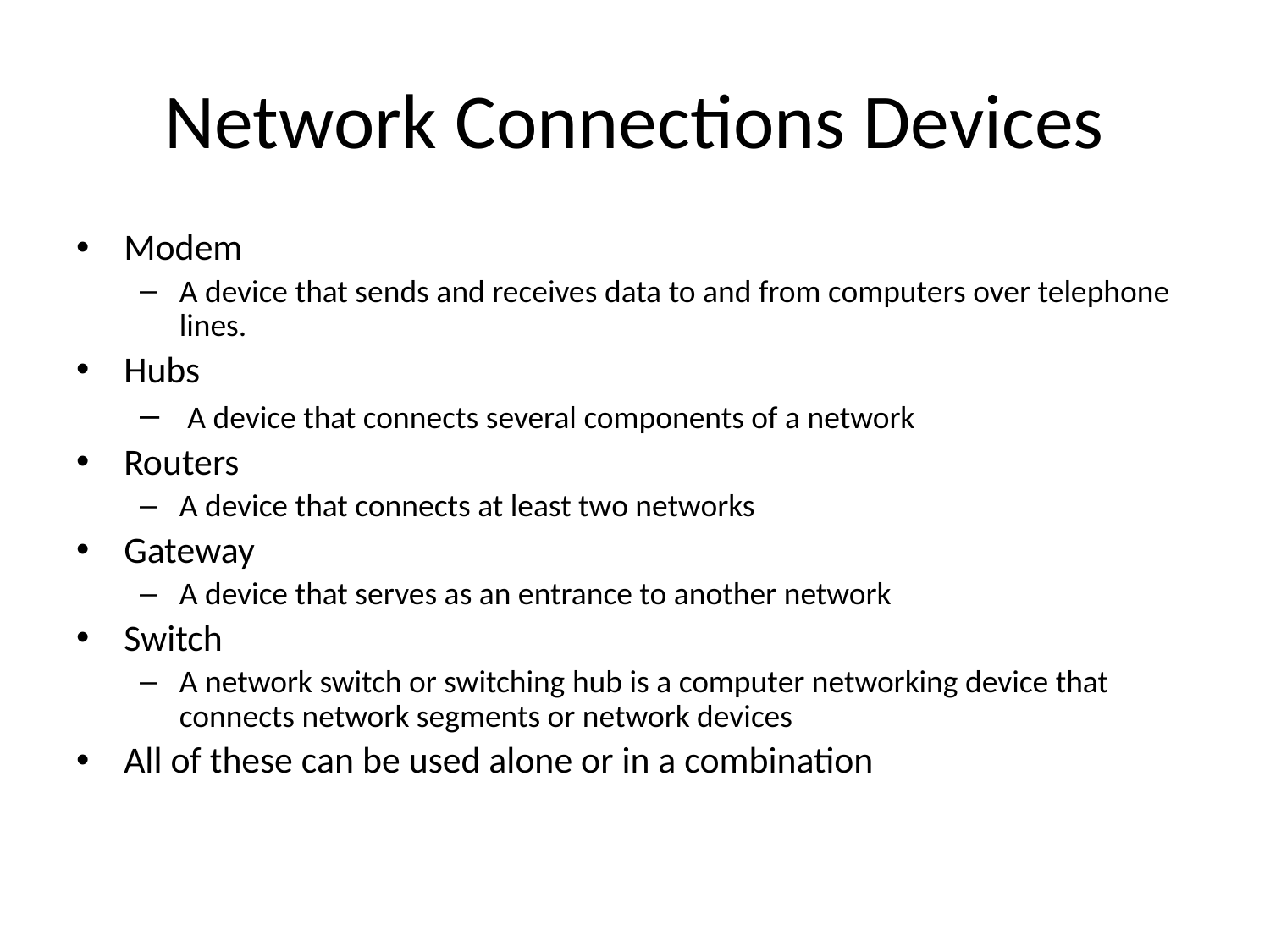

# Network Connections Devices
Modem
A device that sends and receives data to and from computers over telephone lines.
Hubs
 A device that connects several components of a network
Routers
A device that connects at least two networks
Gateway
A device that serves as an entrance to another network
Switch
A network switch or switching hub is a computer networking device that connects network segments or network devices
All of these can be used alone or in a combination